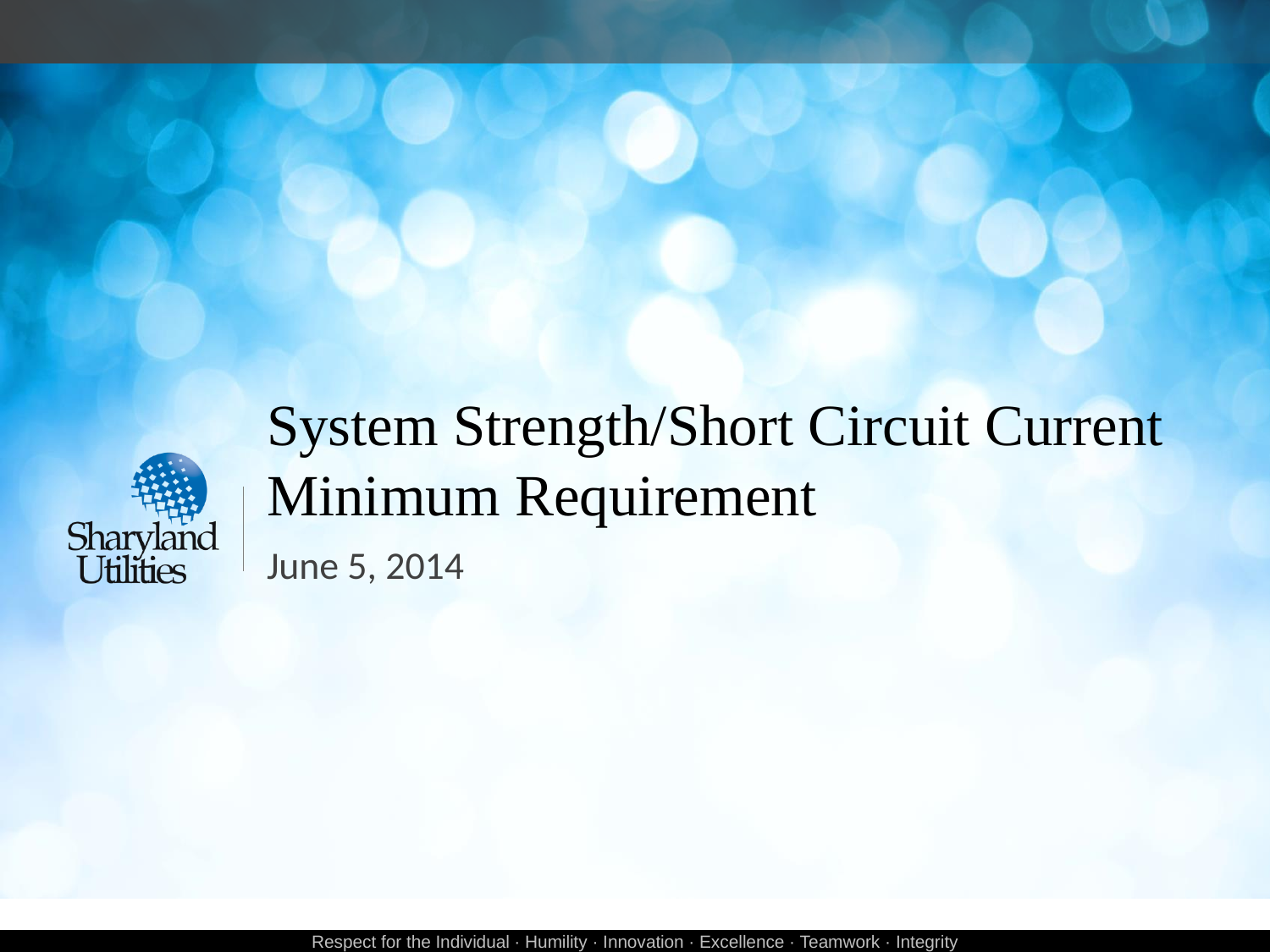

# System Strength/Short Circuit Current Minimum Requirement
June 5, 2014